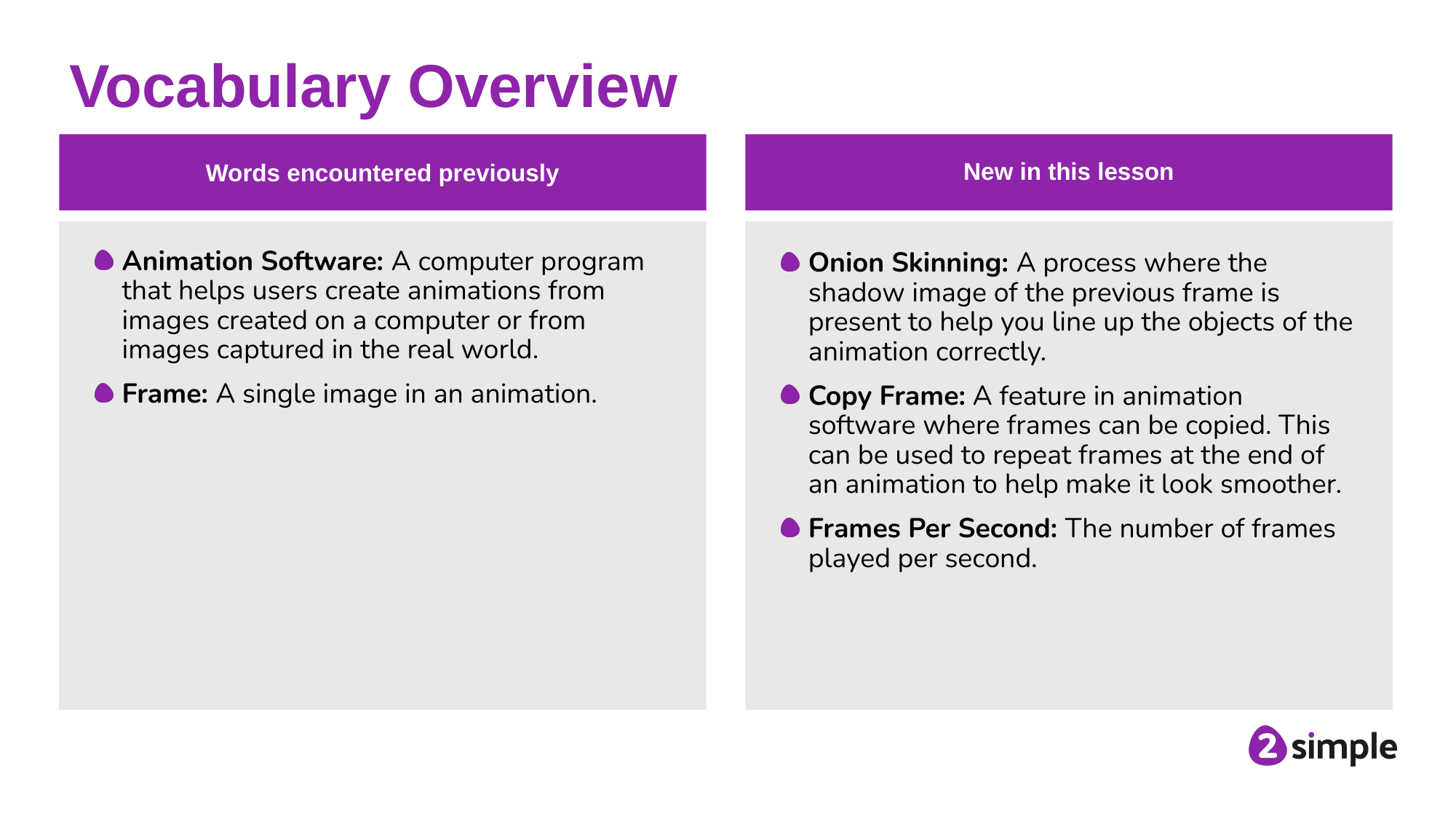

# Vocabulary Overview
New in this lesson
Words encountered previously
Animation Software: A computer program that helps users create animations from images created on a computer or from images captured in the real world.
Frame: A single image in an animation.

Onion Skinning: A process where the shadow image of the previous frame is present to help you line up the objects of the animation correctly.
Copy Frame: A feature in animation software where frames can be copied. This can be used to repeat frames at the end of an animation to help make it look smoother.
Frames Per Second: The number of frames played per second.